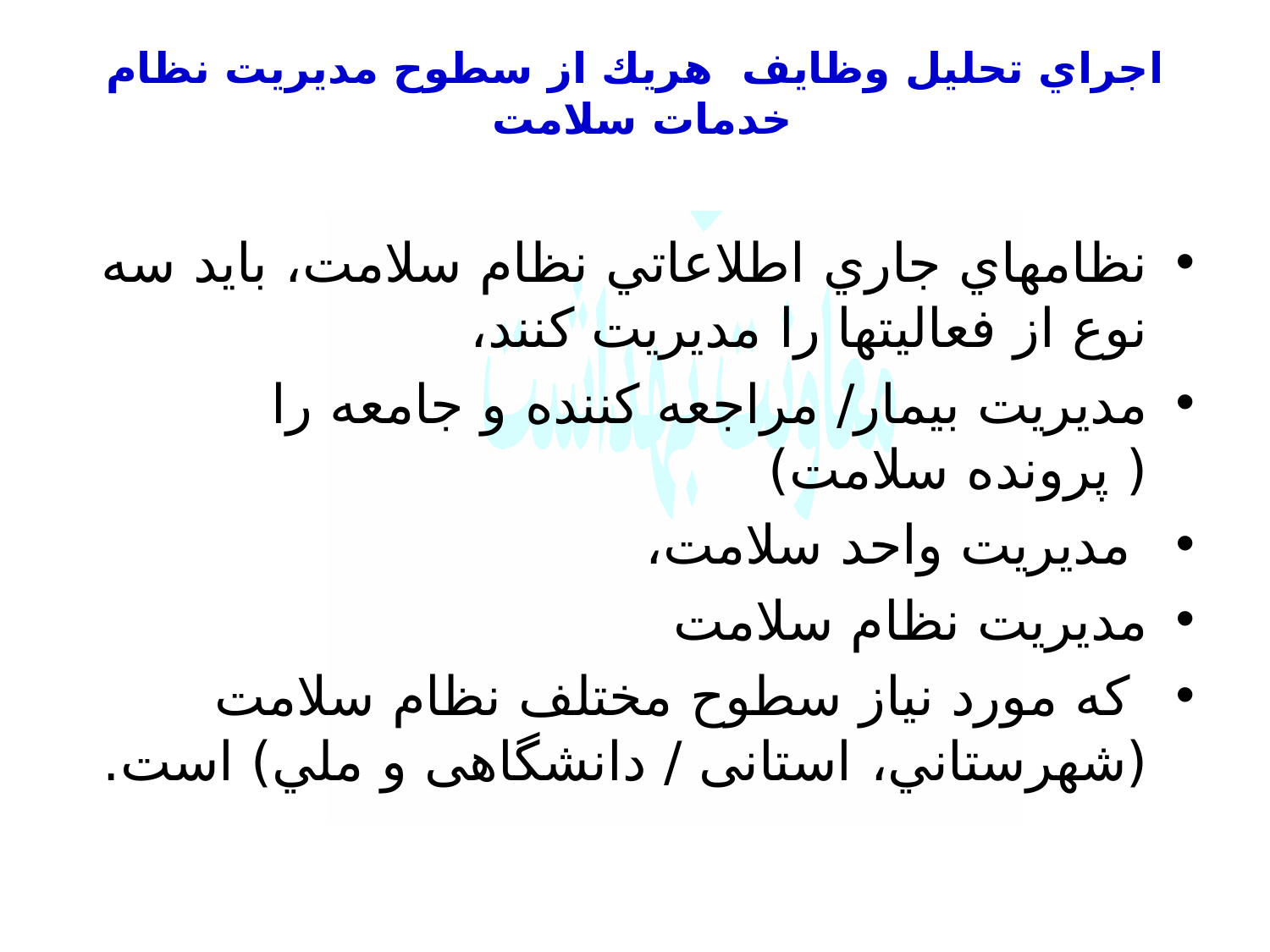

# اجراي تحليل وظایف  هريك از سطوح مديريت نظام خدمات سلامت
نظامهاي جاري اطلاعاتي نظام سلامت، بايد سه نوع از فعاليتها را مديريت كنند،
مديريت بيمار/ مراجعه كننده و جامعه را ( پرونده سلامت)
 مديريت واحد سلامت،
مديريت نظام سلامت
 كه مورد نياز سطوح مختلف نظام سلامت (شهرستاني، استانی / دانشگاهی و ملي) است.